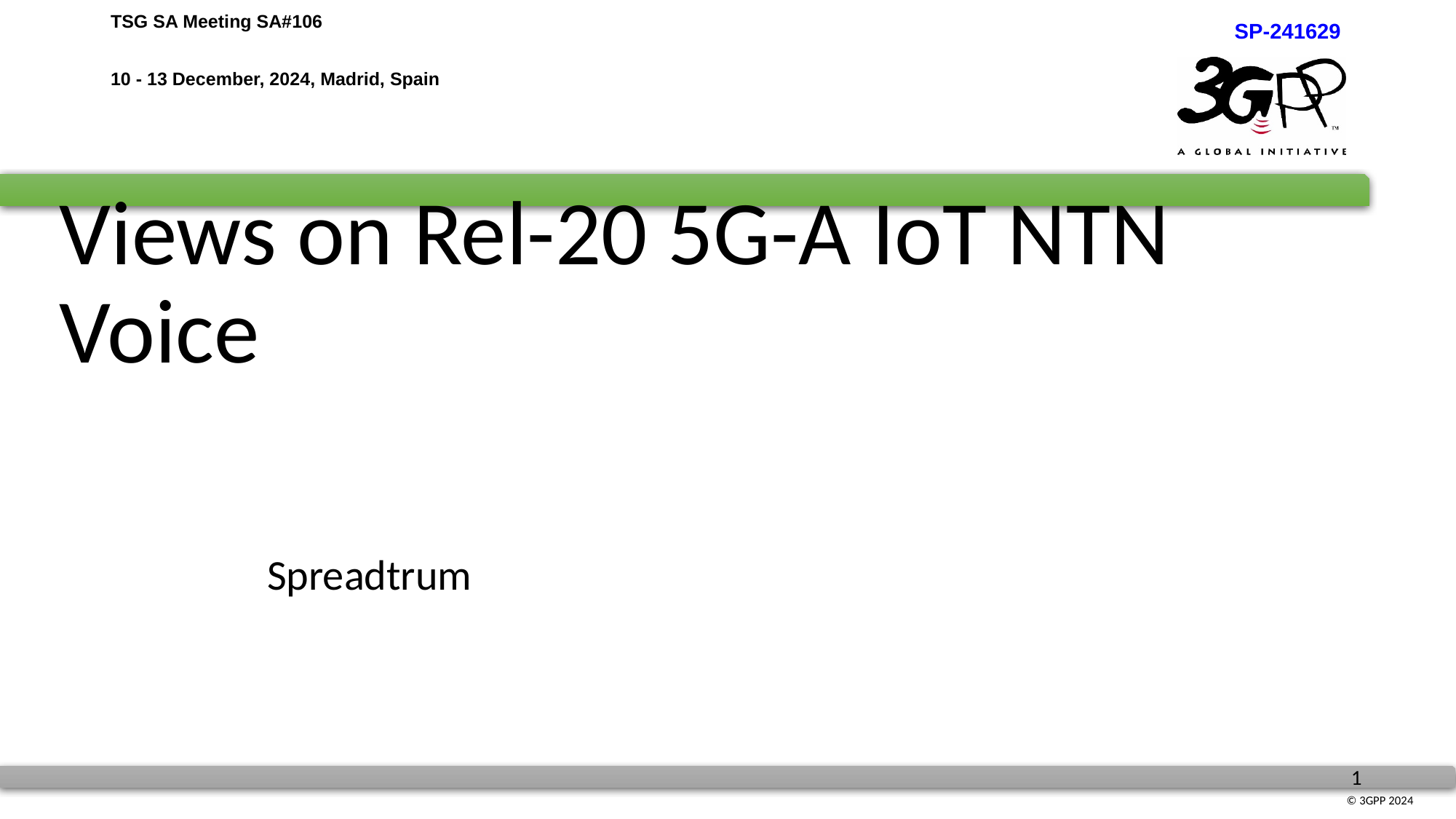

SP-241629
# Views on Rel-20 5G-A IoT NTN Voice
Spreadtrum